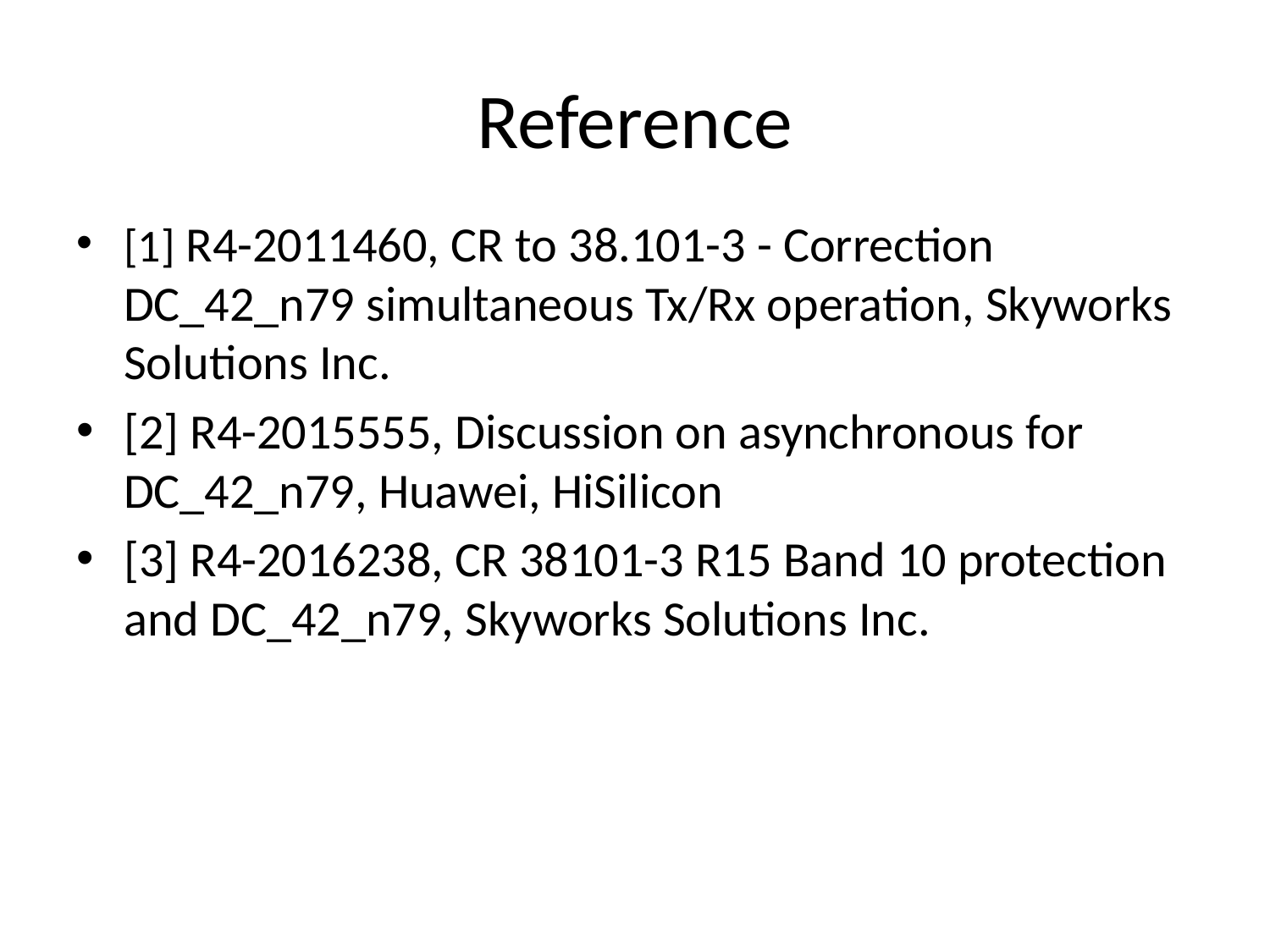

# Reference
[1] R4-2011460, CR to 38.101-3 - Correction  DC_42_n79 simultaneous Tx/Rx operation, Skyworks Solutions Inc.
[2] R4-2015555, Discussion on asynchronous for DC_42_n79, Huawei, HiSilicon
[3] R4-2016238, CR 38101-3 R15 Band 10 protection and DC_42_n79, Skyworks Solutions Inc.